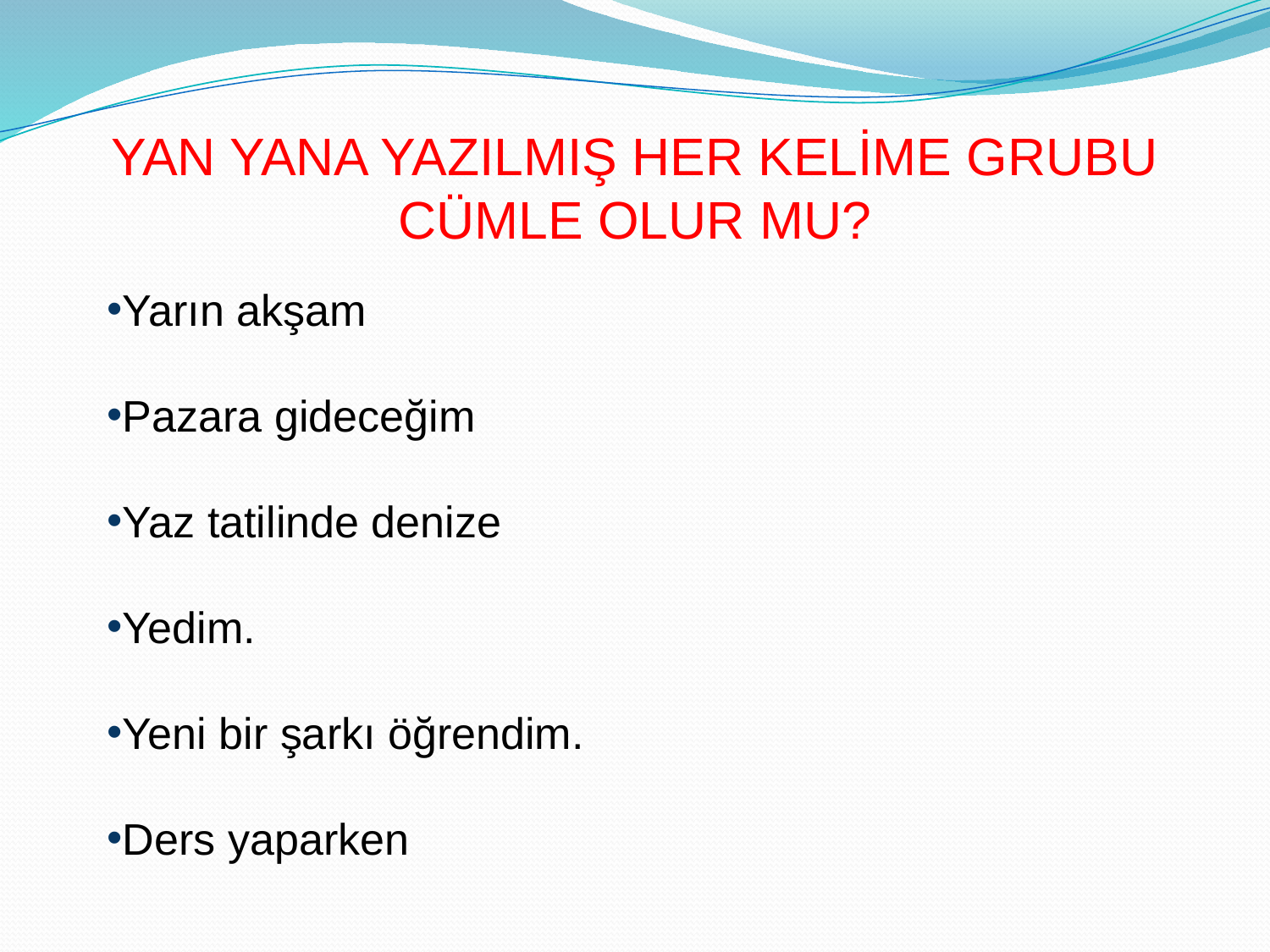

YAN YANA YAZILMIŞ HER KELİME GRUBU
CÜMLE OLUR MU?
Yarın akşam

Pazara gideceğim

Yaz tatilinde denize

Yedim.

Yeni bir şarkı öğrendim.

Ders yaparken